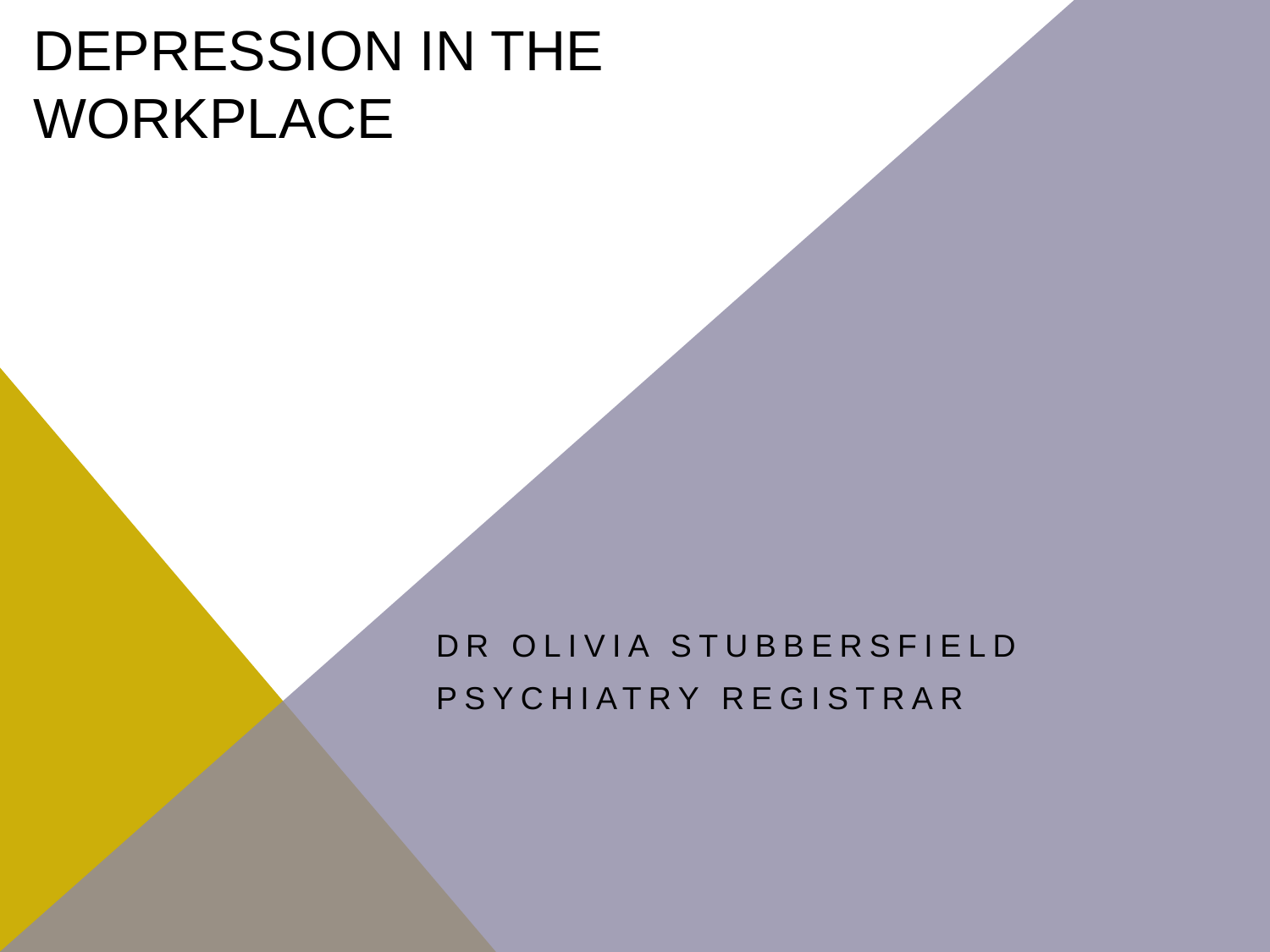

# Depression in the workplace
Dr Olivia Stubbersfield
Psychiatry Registrar